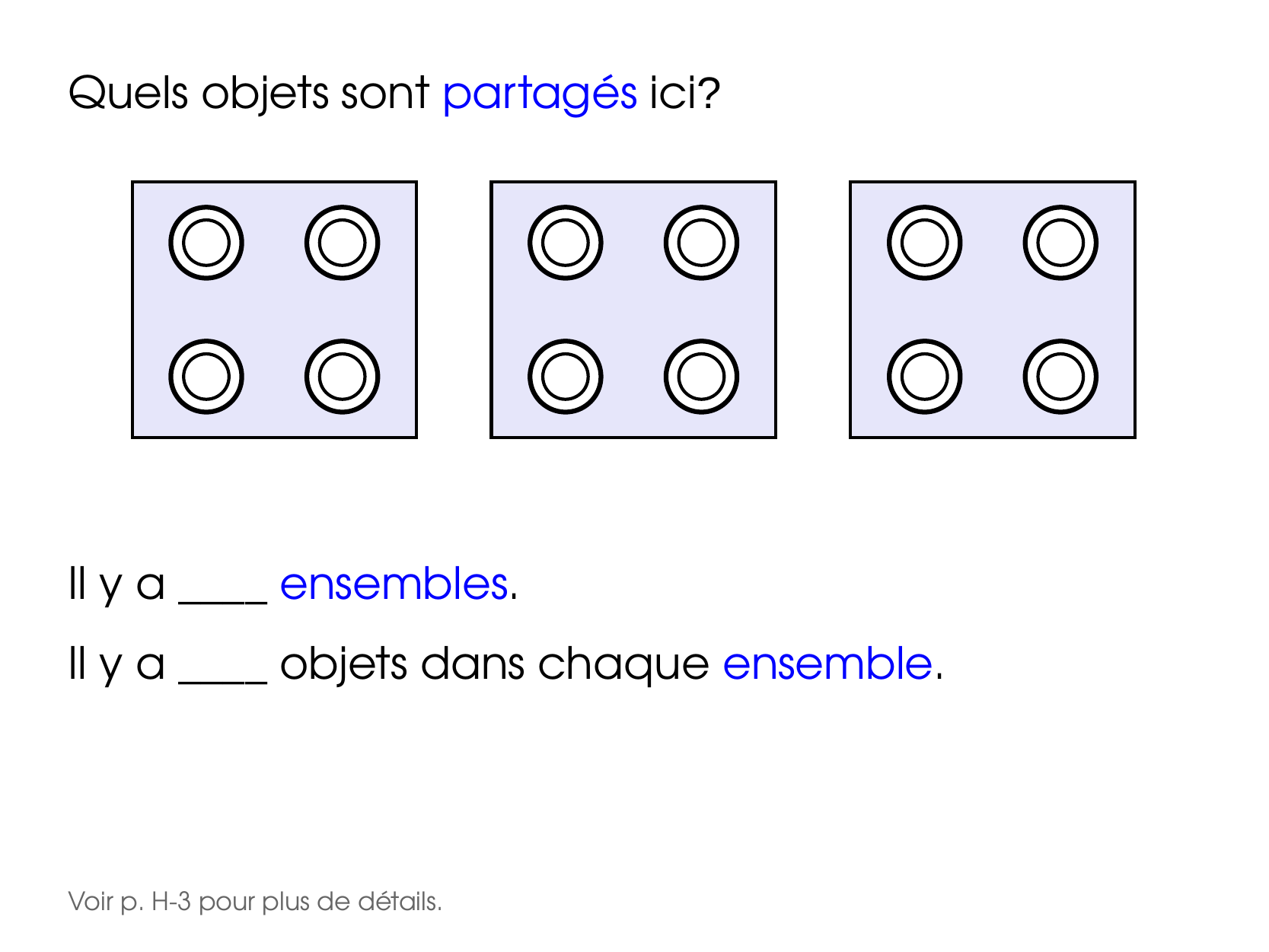

Quels objets sont partagés ici?

Il y a ____ ensembles.
Il y a ____ objets dans chaque ensemble.
Voir p. H-3 pour plus de détails.